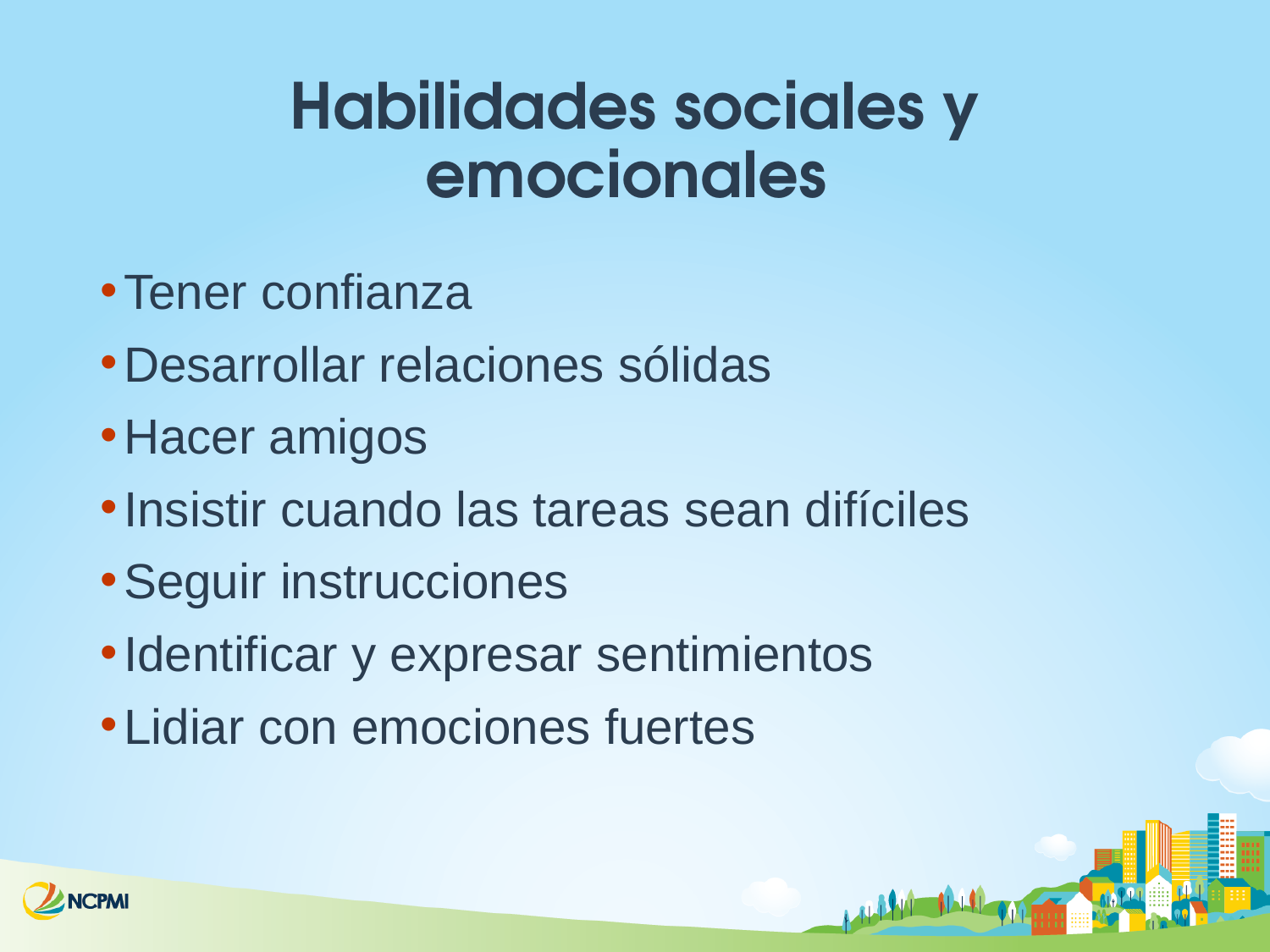

# Habilidades sociales y emocionales
Tener confianza
Desarrollar relaciones sólidas
Hacer amigos
Insistir cuando las tareas sean difíciles
Seguir instrucciones
Identificar y expresar sentimientos
Lidiar con emociones fuertes